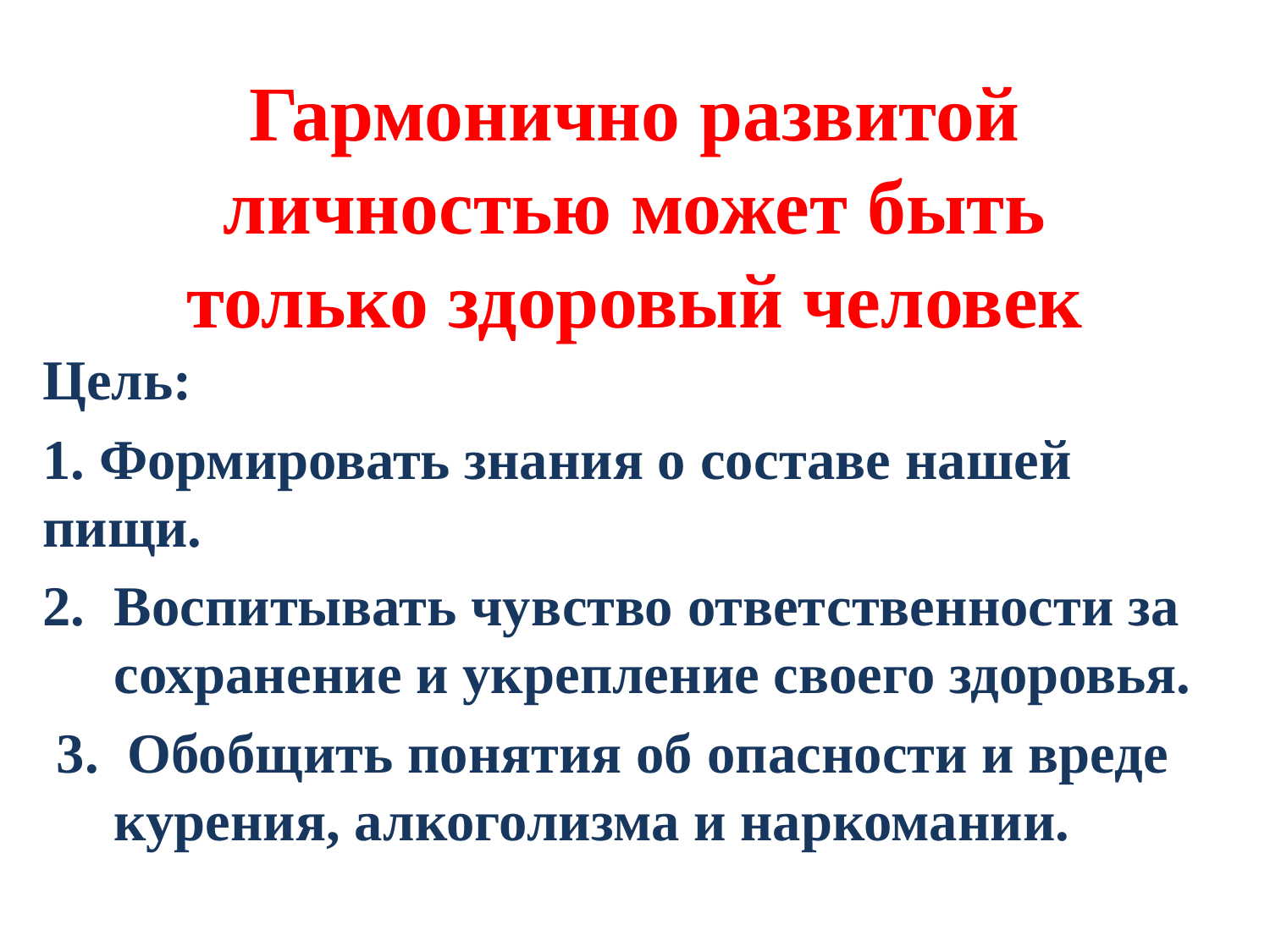

# Гармонично развитой личностью может быть только здоровый человек
Цель:
1. Формировать знания о составе нашей пищи.
Воспитывать чувство ответственности за сохранение и укрепление своего здоровья.
 3.  Обобщить понятия об опасности и вреде курения, алкоголизма и наркомании.